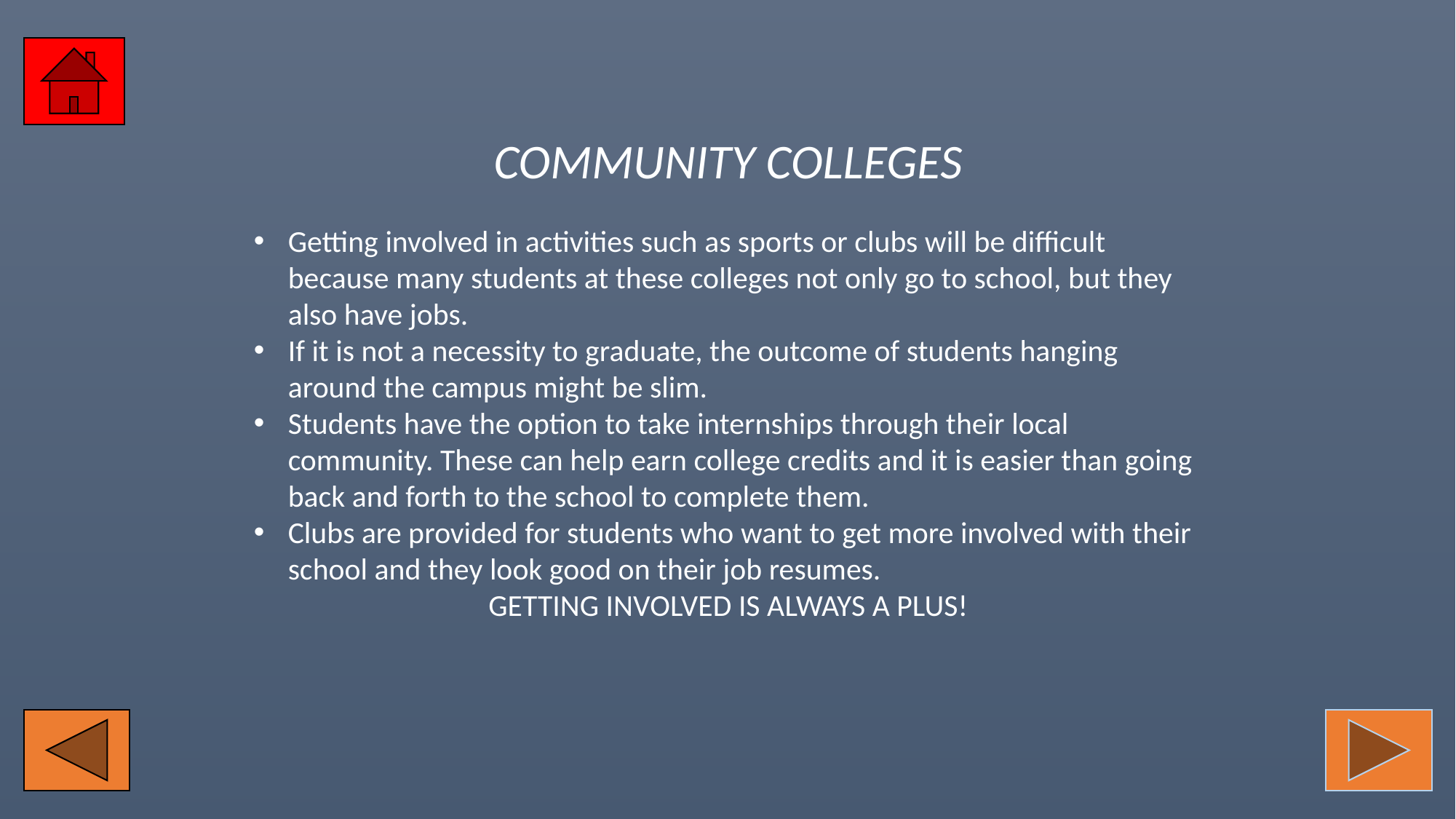

COMMUNITY COLLEGES
Getting involved in activities such as sports or clubs will be difficult because many students at these colleges not only go to school, but they also have jobs.
If it is not a necessity to graduate, the outcome of students hanging around the campus might be slim.
Students have the option to take internships through their local community. These can help earn college credits and it is easier than going back and forth to the school to complete them.
Clubs are provided for students who want to get more involved with their school and they look good on their job resumes.
GETTING INVOLVED IS ALWAYS A PLUS!